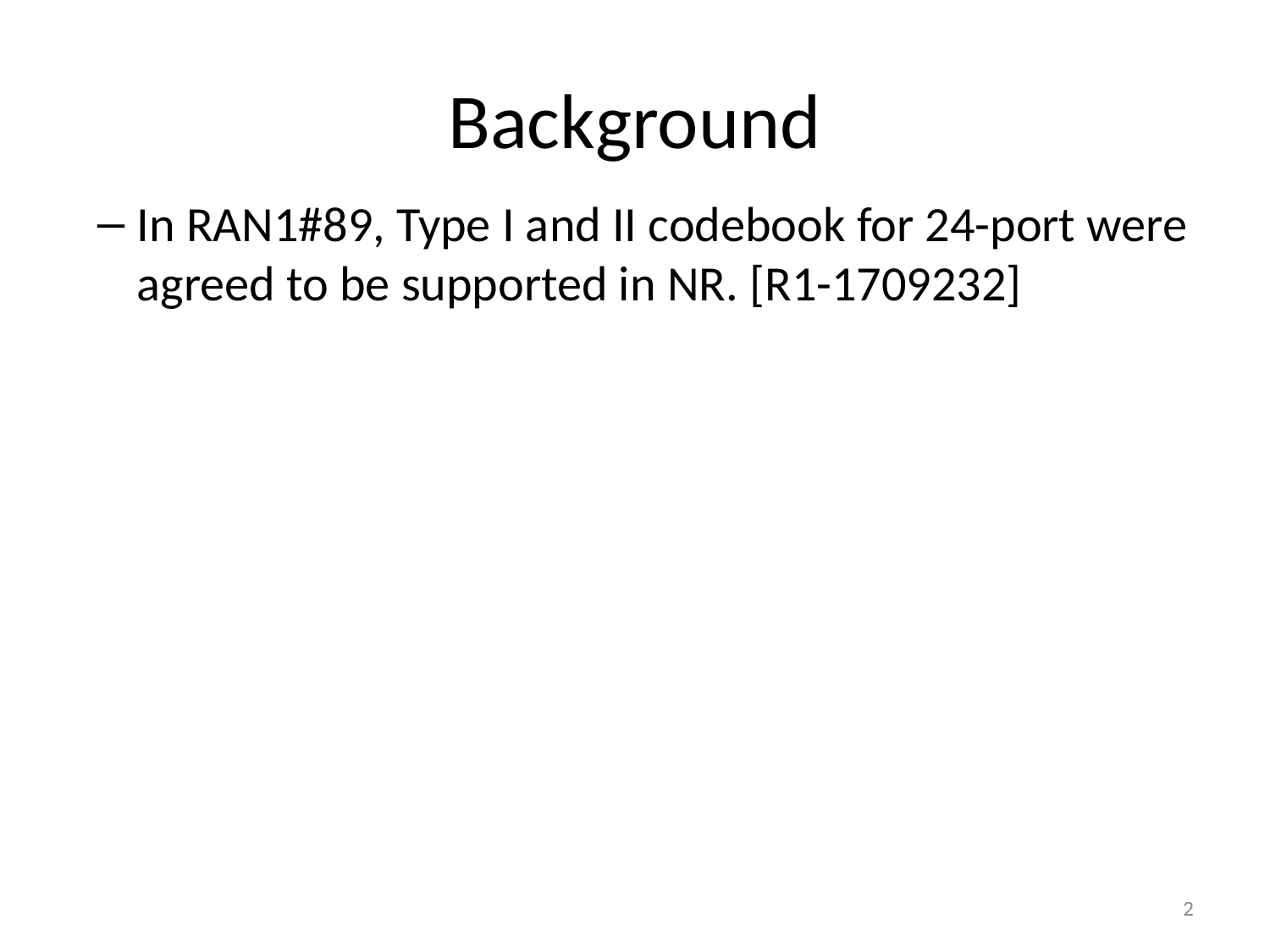

# Background
In RAN1#89, Type I and II codebook for 24-port were agreed to be supported in NR. [R1-1709232]
2